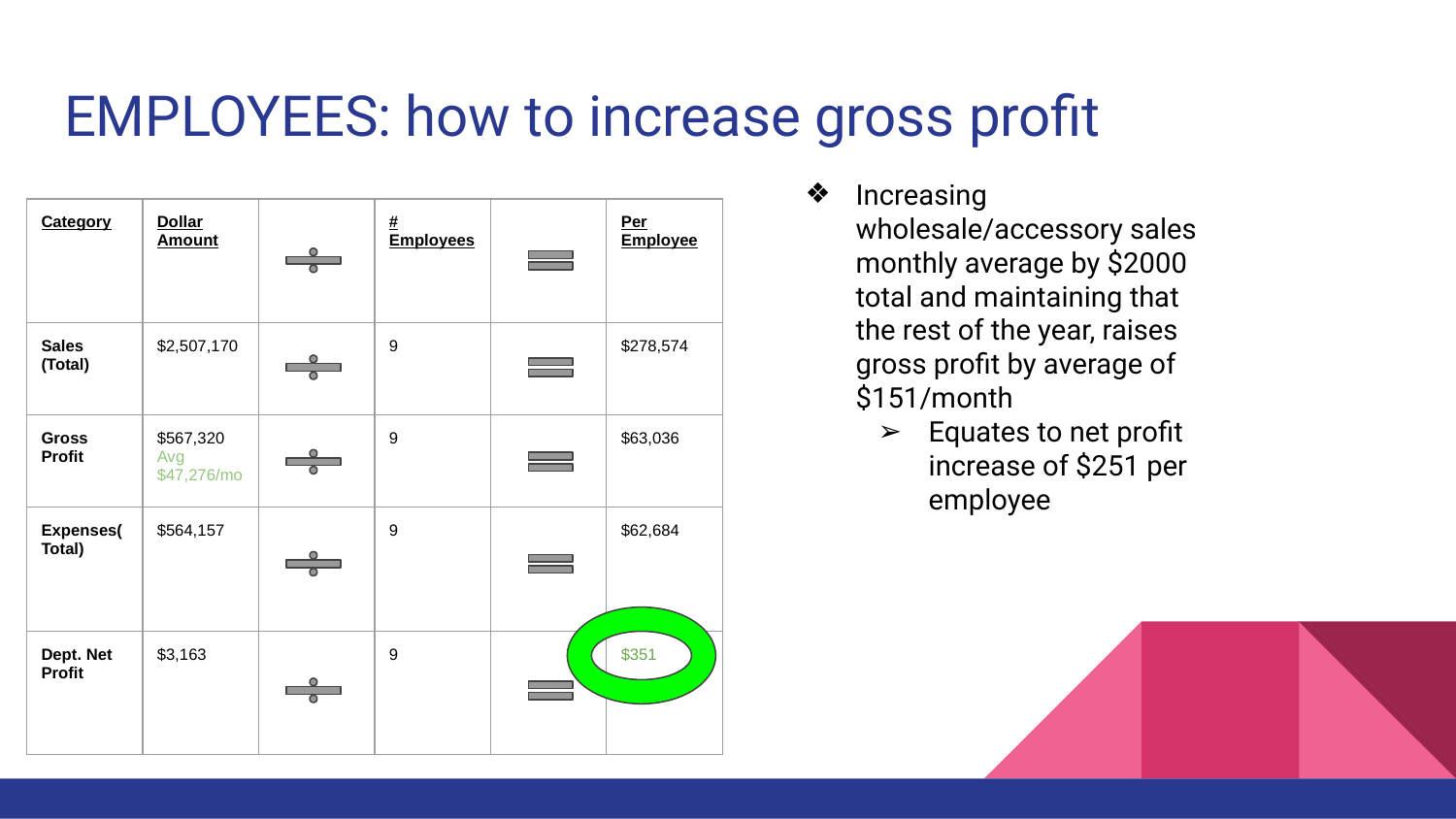

# EMPLOYEES: how to increase gross profit

Increasing wholesale/accessory sales monthly average by $2000 total and maintaining that the rest of the year, raises gross profit by average of $151/month
Equates to net profit increase of $251 per employee
| Category | Dollar Amount |  | # Employees |  | Per Employee |
| --- | --- | --- | --- | --- | --- |
| Sales (Total) | $2,507,170 |  | 9 |  | $278,574 |
| Gross Profit | $567,320 Avg $47,276/mo |  | 9 |  | $63,036 |
| Expenses(Total) | $564,157 |  | 9 |  | $62,684 |
| Dept. Net Profit | $3,163 |  | 9 |  | $351 |